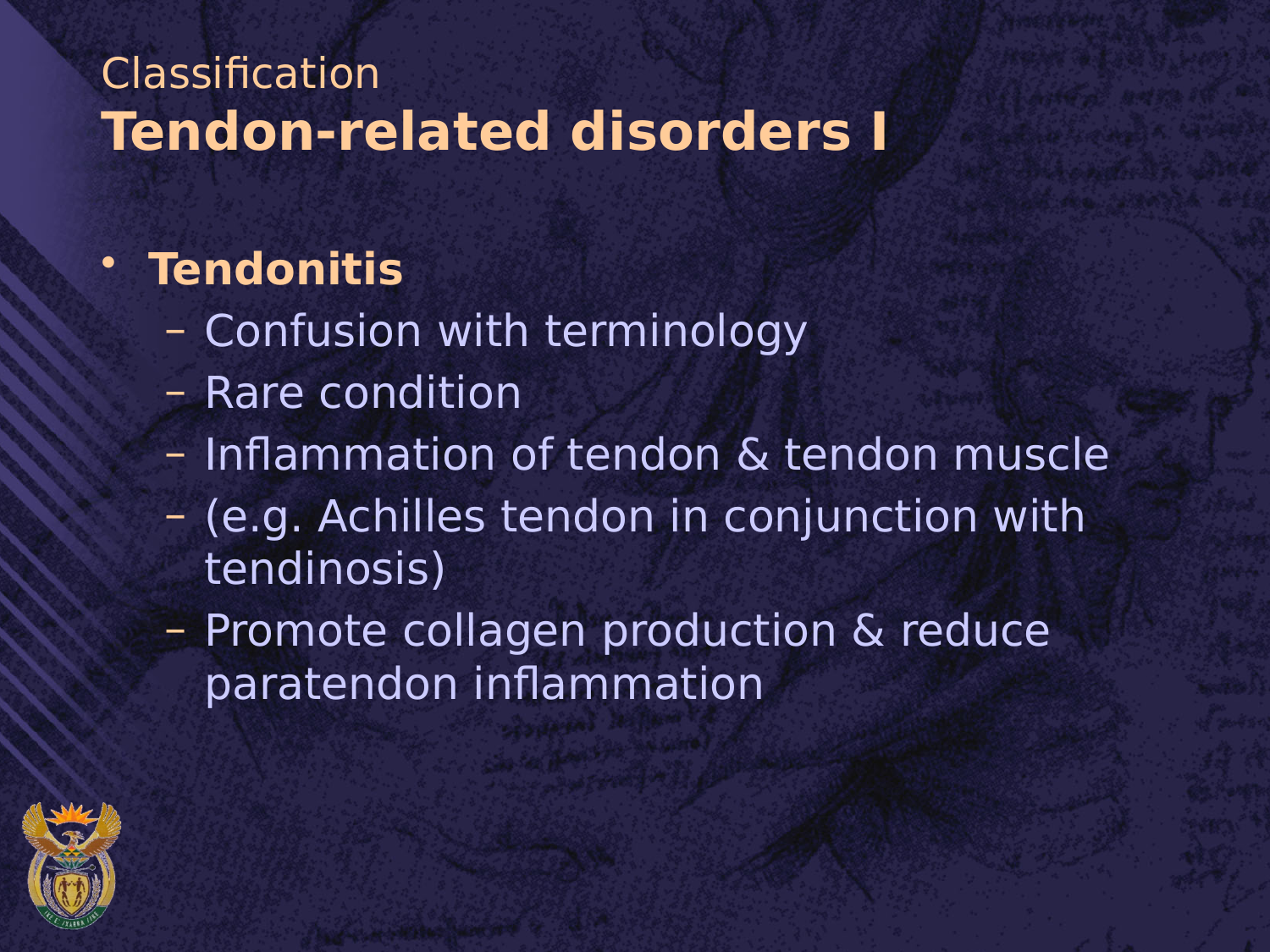

# Classification Tendon-related disorders I
Tendonitis
Confusion with terminology
Rare condition
Inflammation of tendon & tendon muscle
(e.g. Achilles tendon in conjunction with tendinosis)
Promote collagen production & reduce paratendon inflammation